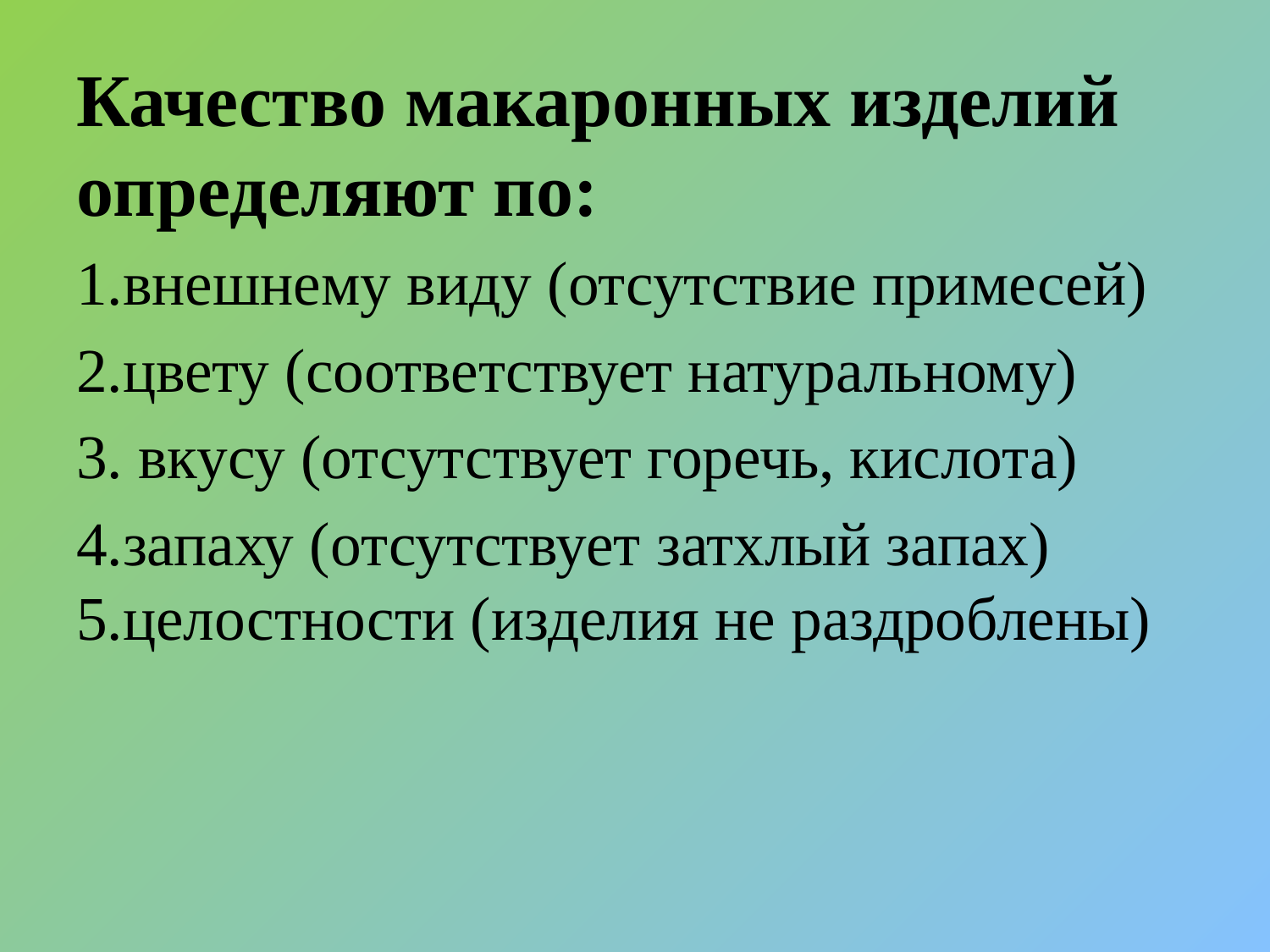

Качество макаронных изделий определяют по:
1.внешнему виду (отсутствие примесей)
2.цвету (соответствует натуральному)
3. вкусу (отсутствует горечь, кислота)
4.запаху (отсутствует затхлый запах) 5.целостности (изделия не раздроблены)